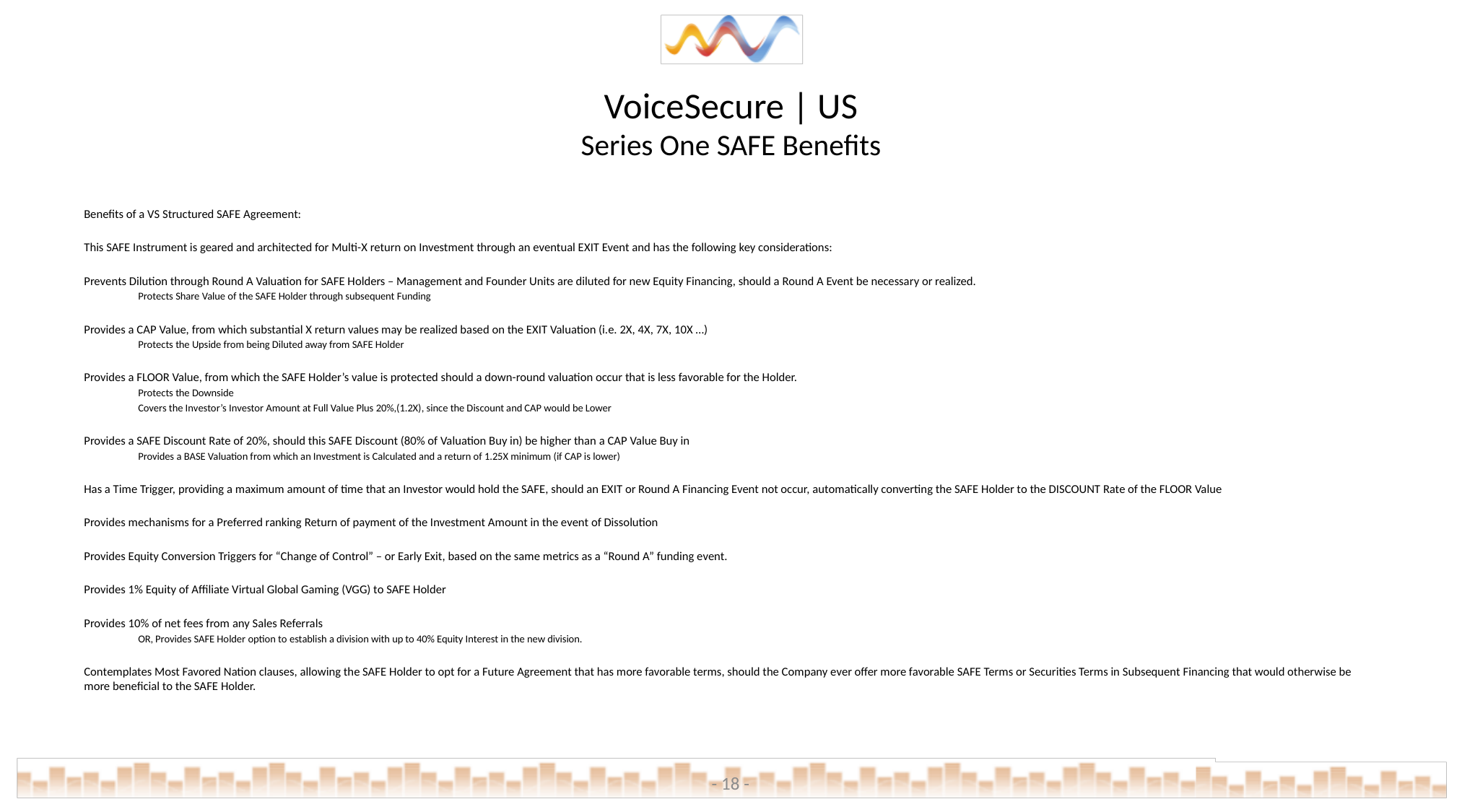

# VoiceSecure | US Series One SAFE Benefits

Benefits of a VS Structured SAFE Agreement:

This SAFE Instrument is geared and architected for Multi-X return on Investment through an eventual EXIT Event and has the following key considerations:

Prevents Dilution through Round A Valuation for SAFE Holders – Management and Founder Units are diluted for new Equity Financing, should a Round A Event be necessary or realized.
Protects Share Value of the SAFE Holder through subsequent Funding

Provides a CAP Value, from which substantial X return values may be realized based on the EXIT Valuation (i.e. 2X, 4X, 7X, 10X …)
Protects the Upside from being Diluted away from SAFE Holder

Provides a FLOOR Value, from which the SAFE Holder’s value is protected should a down-round valuation occur that is less favorable for the Holder.
Protects the Downside
Covers the Investor’s Investor Amount at Full Value Plus 20%,(1.2X), since the Discount and CAP would be Lower

Provides a SAFE Discount Rate of 20%, should this SAFE Discount (80% of Valuation Buy in) be higher than a CAP Value Buy in
Provides a BASE Valuation from which an Investment is Calculated and a return of 1.25X minimum (if CAP is lower)

Has a Time Trigger, providing a maximum amount of time that an Investor would hold the SAFE, should an EXIT or Round A Financing Event not occur, automatically converting the SAFE Holder to the DISCOUNT Rate of the FLOOR Value

Provides mechanisms for a Preferred ranking Return of payment of the Investment Amount in the event of Dissolution

Provides Equity Conversion Triggers for “Change of Control” – or Early Exit, based on the same metrics as a “Round A” funding event.

Provides 1% Equity of Affiliate Virtual Global Gaming (VGG) to SAFE Holder

Provides 10% of net fees from any Sales Referrals
OR, Provides SAFE Holder option to establish a division with up to 40% Equity Interest in the new division.

Contemplates Most Favored Nation clauses, allowing the SAFE Holder to opt for a Future Agreement that has more favorable terms, should the Company ever offer more favorable SAFE Terms or Securities Terms in Subsequent Financing that would otherwise be more beneficial to the SAFE Holder.

- 18 -